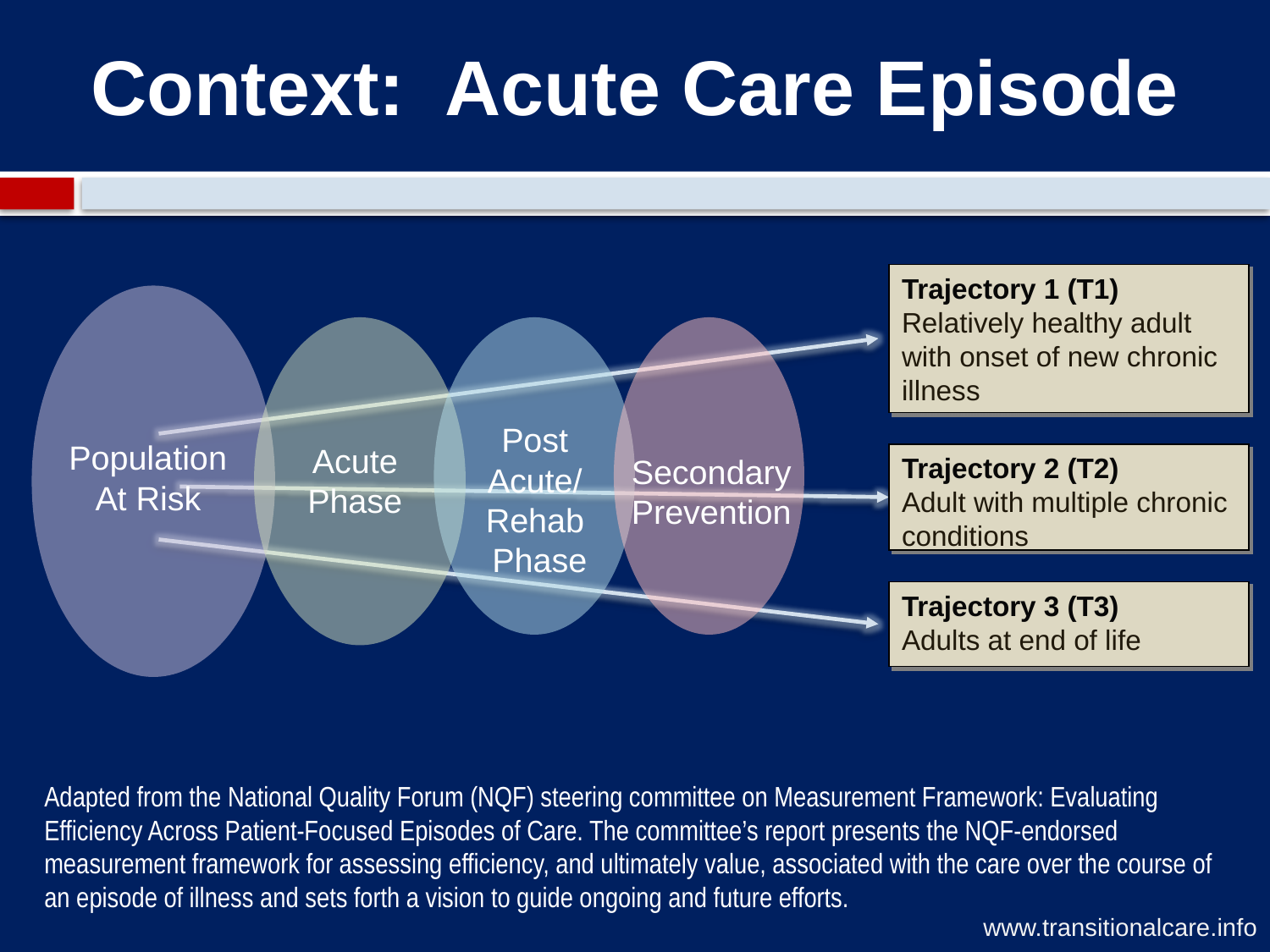

# Context:  Acute Care Episode

Trajectory 1 (T1)
Relatively healthy adult with onset of new chronic illness

Post
Acute/
Rehab
Phase
Population
At Risk
Acute Phase
Secondary Prevention
Trajectory 2 (T2)
Adult with multiple chronic conditions

Trajectory 3 (T3)
Adults at end of life
Adapted from the National Quality Forum (NQF) steering committee on Measurement Framework: Evaluating Efficiency Across Patient-Focused Episodes of Care. The committee’s report presents the NQF-endorsed measurement framework for assessing efficiency, and ultimately value, associated with the care over the course of an episode of illness and sets forth a vision to guide ongoing and future efforts.
www.transitionalcare.info